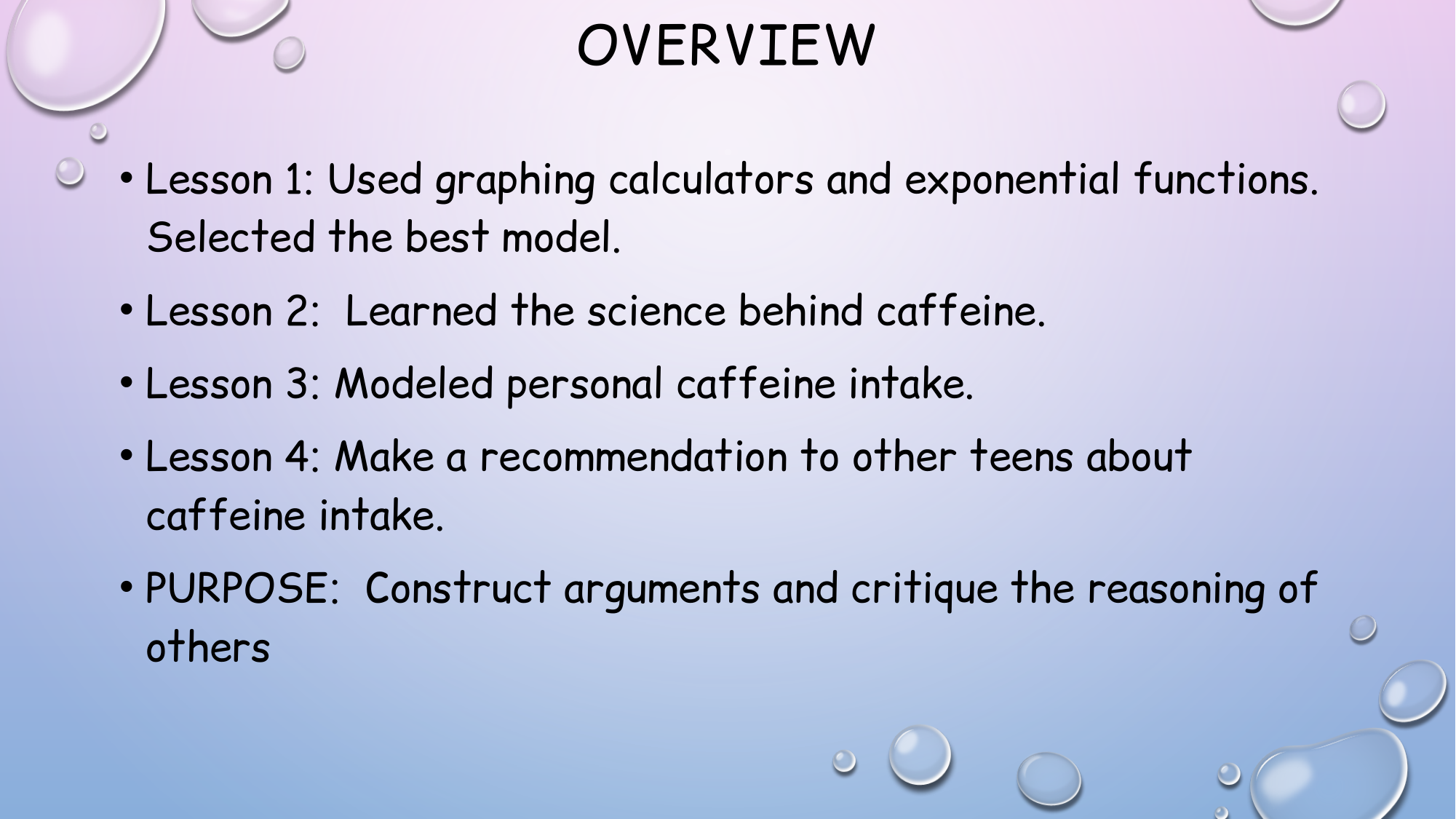

# Overview
Lesson 1: Used graphing calculators and exponential functions.  Selected the best model.
Lesson 2:  Learned the science behind caffeine.
Lesson 3: Modeled personal caffeine intake.
Lesson 4: Make a recommendation to other teens about caffeine intake.
PURPOSE:  Construct arguments and critique the reasoning of others